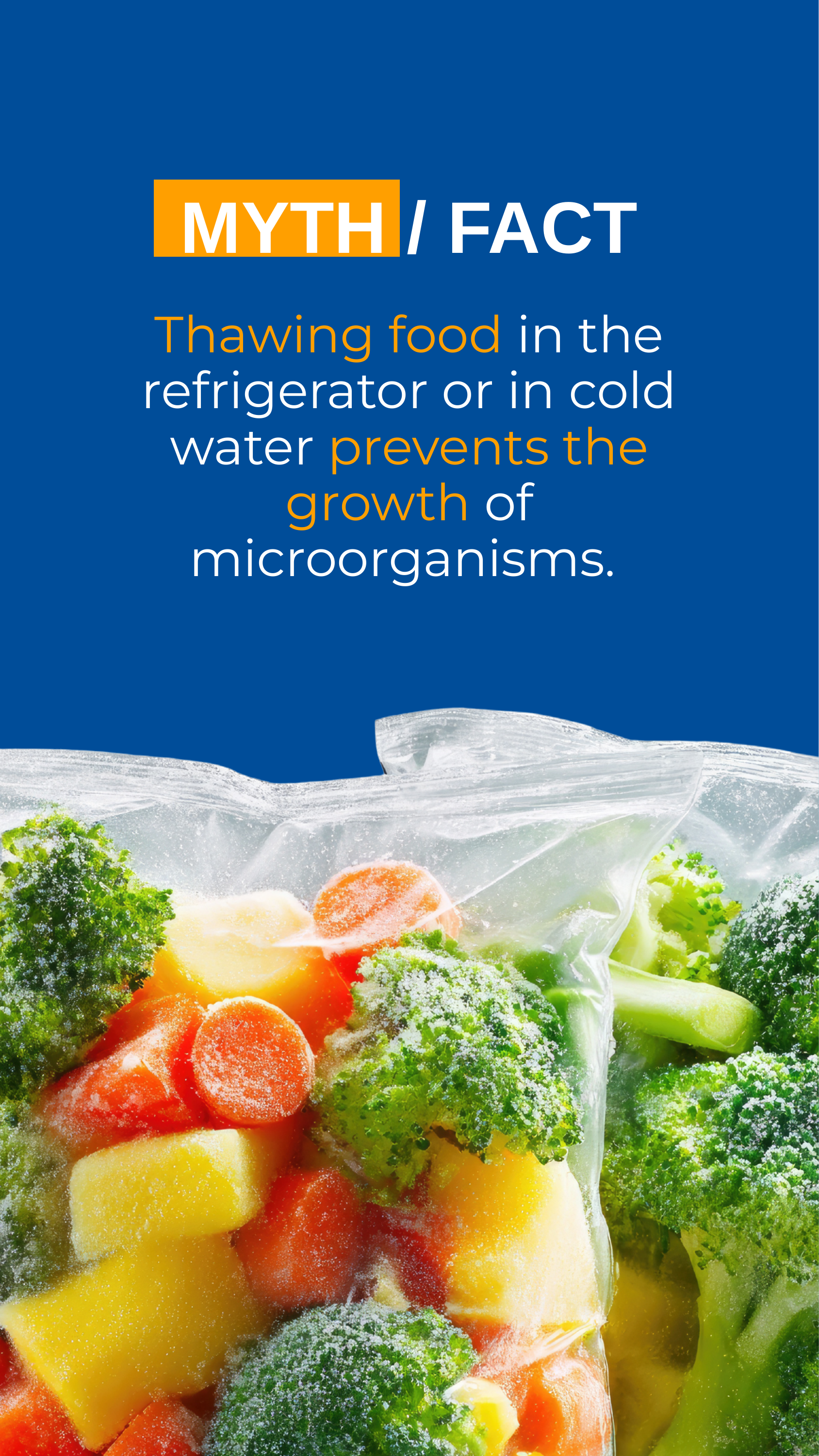

MYTH / FACT

Thawing food in the refrigerator or in cold water prevents the growth of microorganisms.